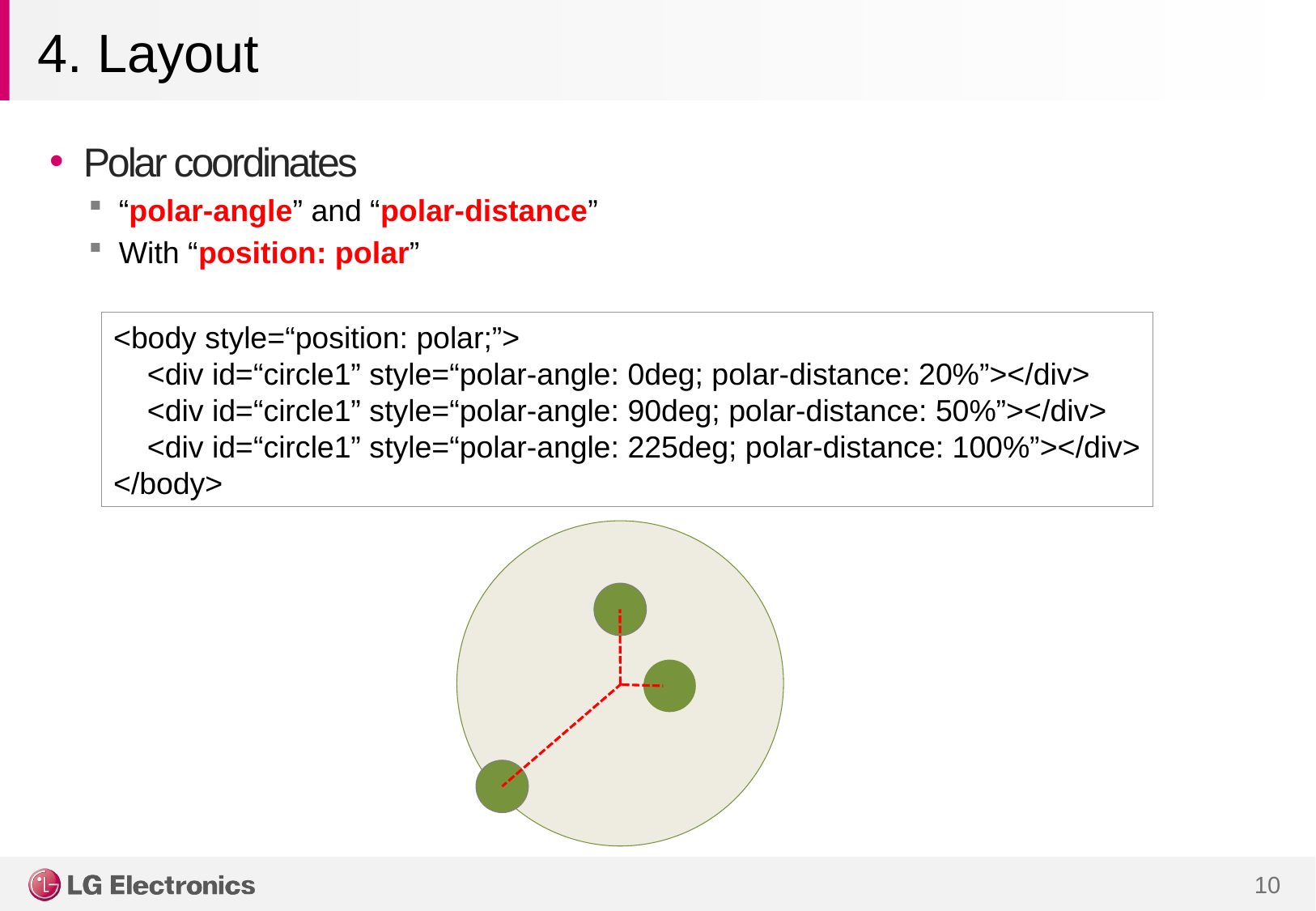

# 4. Layout
Polar coordinates
“polar-angle” and “polar-distance”
With “position: polar”
<body style=“position: polar;”>
    <div id=“circle1” style=“polar-angle: 0deg; polar-distance: 20%”></div>
    <div id=“circle1” style=“polar-angle: 90deg; polar-distance: 50%”></div>
    <div id=“circle1” style=“polar-angle: 225deg; polar-distance: 100%”></div>
</body>